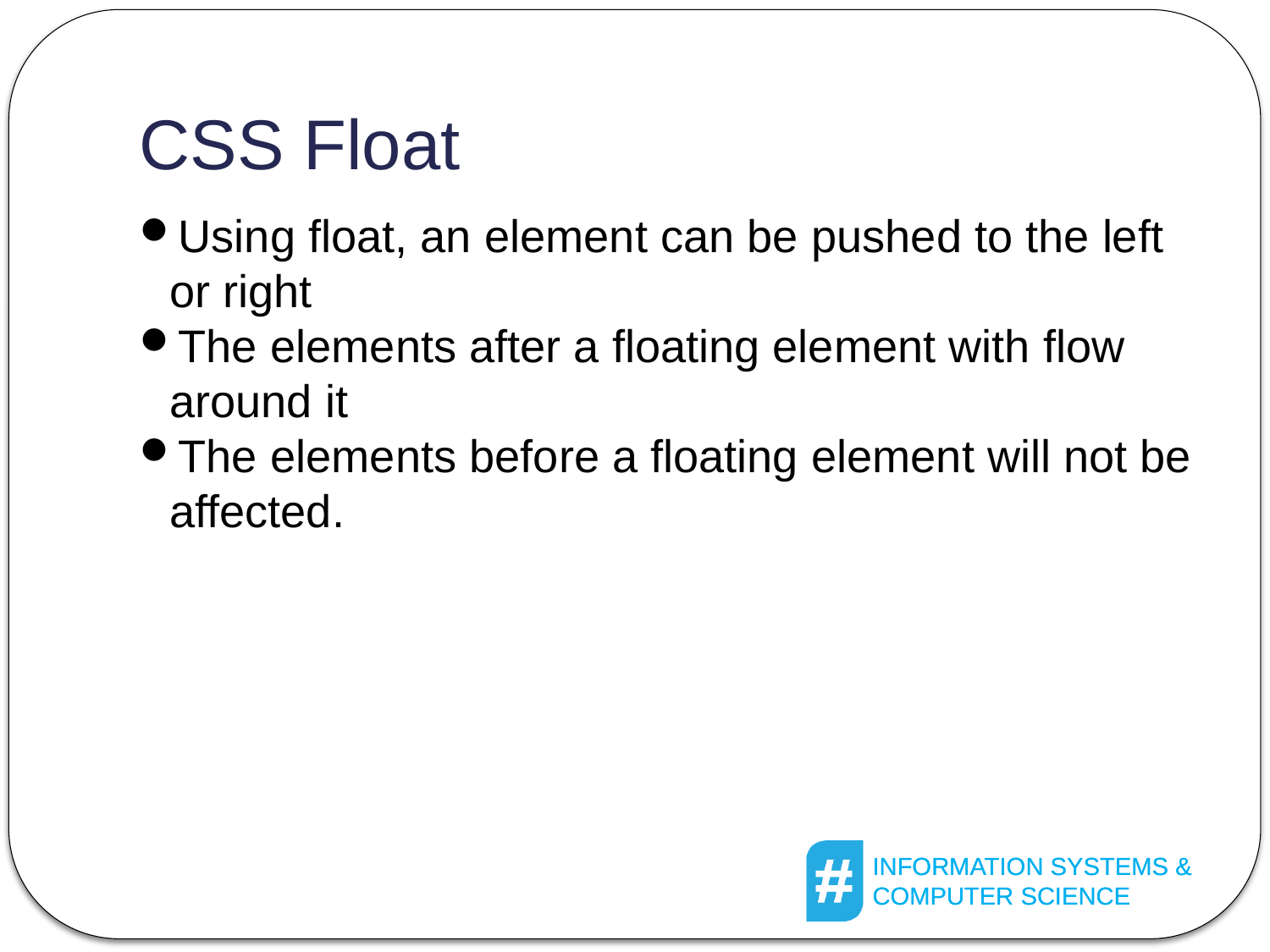

CSS Float
Using float, an element can be pushed to the left or right
The elements after a floating element with flow around it
The elements before a floating element will not be affected.